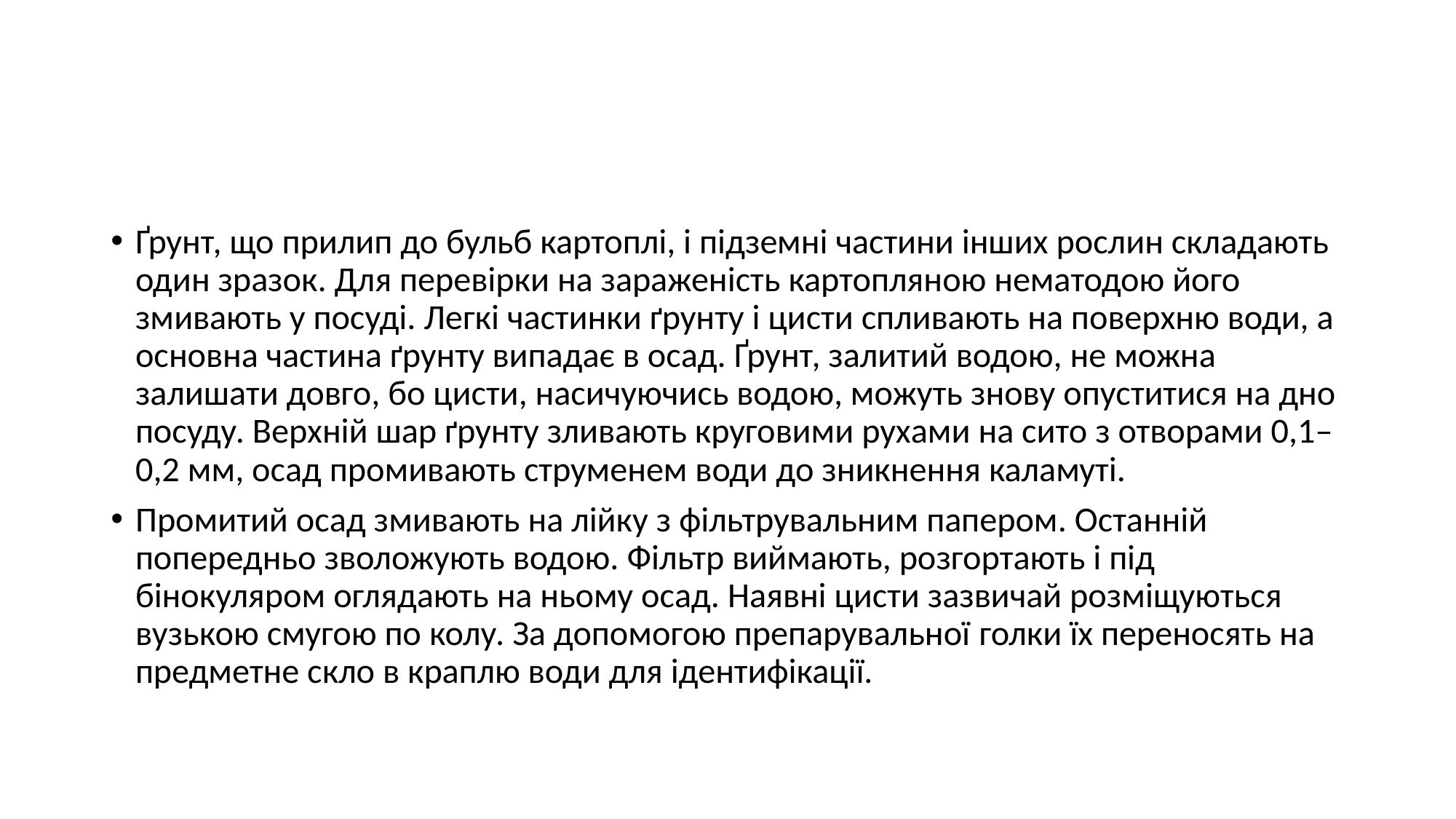

#
Ґрунт, що прилип до бульб картоплі, і підземні частини інших рослин складають один зразок. Для перевірки на зараженість картопляною нематодою його змивають у посуді. Легкі частинки ґрунту і цисти спливають на поверхню води, а основна частина ґрунту випадає в осад. Ґрунт, залитий водою, не можна залишати довго, бо цисти, насичуючись водою, можуть знову опуститися на дно посуду. Верхній шар ґрунту зливають круговими рухами на сито з отворами 0,1–0,2 мм, осад промивають струменем води до зникнення каламуті.
Промитий осад змивають на лійку з фільтрувальним папером. Останній попередньо зволожують водою. Фільтр виймають, розгортають і під бінокуляром оглядають на ньому осад. Наявні цисти зазвичай розміщуються вузькою смугою по колу. За допомогою препарувальної голки їх переносять на предметне скло в краплю води для ідентифікації.